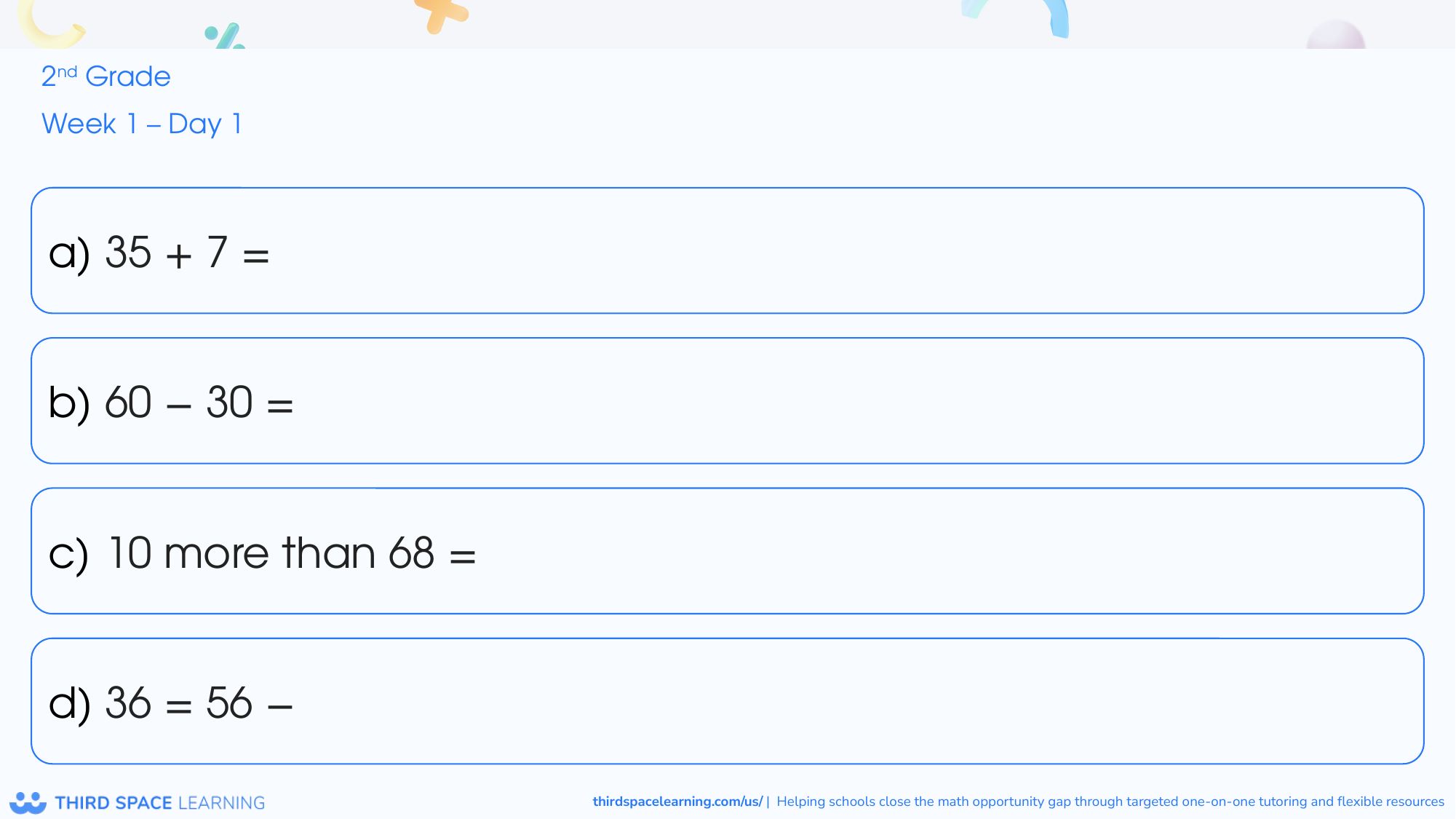

2nd Grade
Week 1 – Day 1
35 + 7 =
60 − 30 =
10 more than 68 =
36 = 56 −